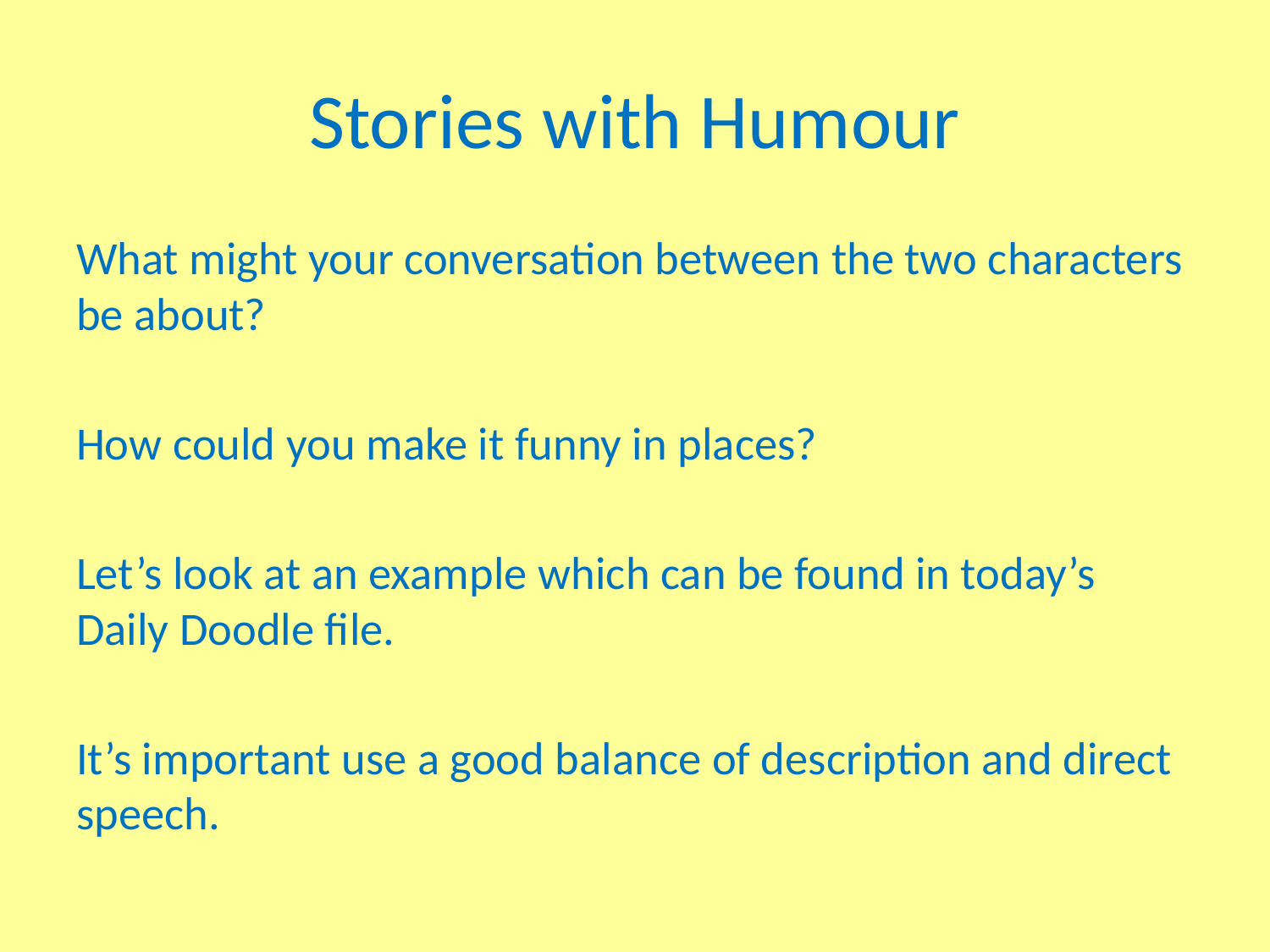

# Stories with Humour
What might your conversation between the two characters be about?

How could you make it funny in places?

Let’s look at an example which can be found in today’s Daily Doodle file.

It’s important use a good balance of description and direct speech.